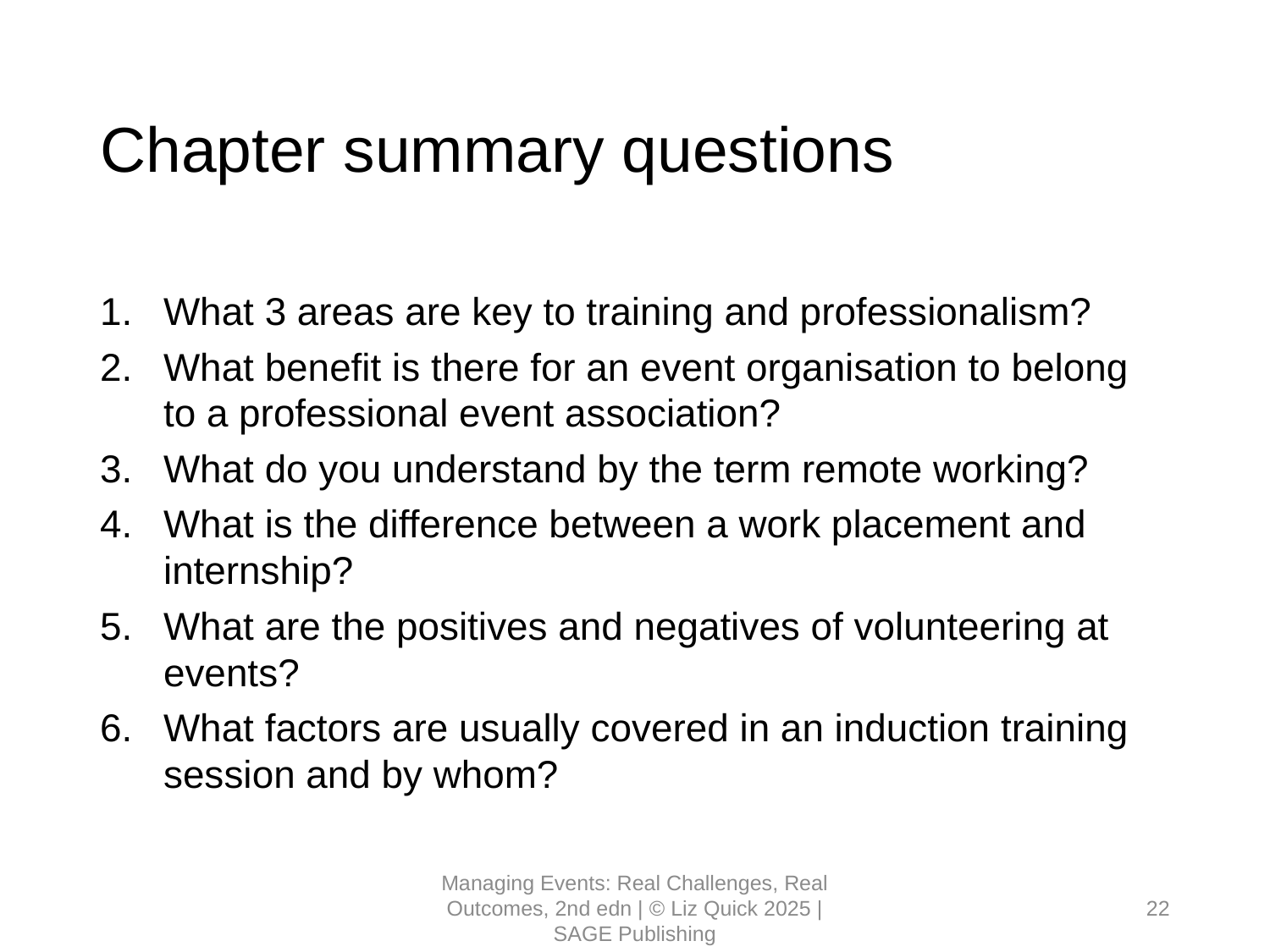

# Chapter summary questions
What 3 areas are key to training and professionalism?
What benefit is there for an event organisation to belong to a professional event association?
What do you understand by the term remote working?
What is the difference between a work placement and internship?
What are the positives and negatives of volunteering at events?
What factors are usually covered in an induction training session and by whom?
Managing Events: Real Challenges, Real Outcomes, 2nd edn | © Liz Quick 2025 | SAGE Publishing
22